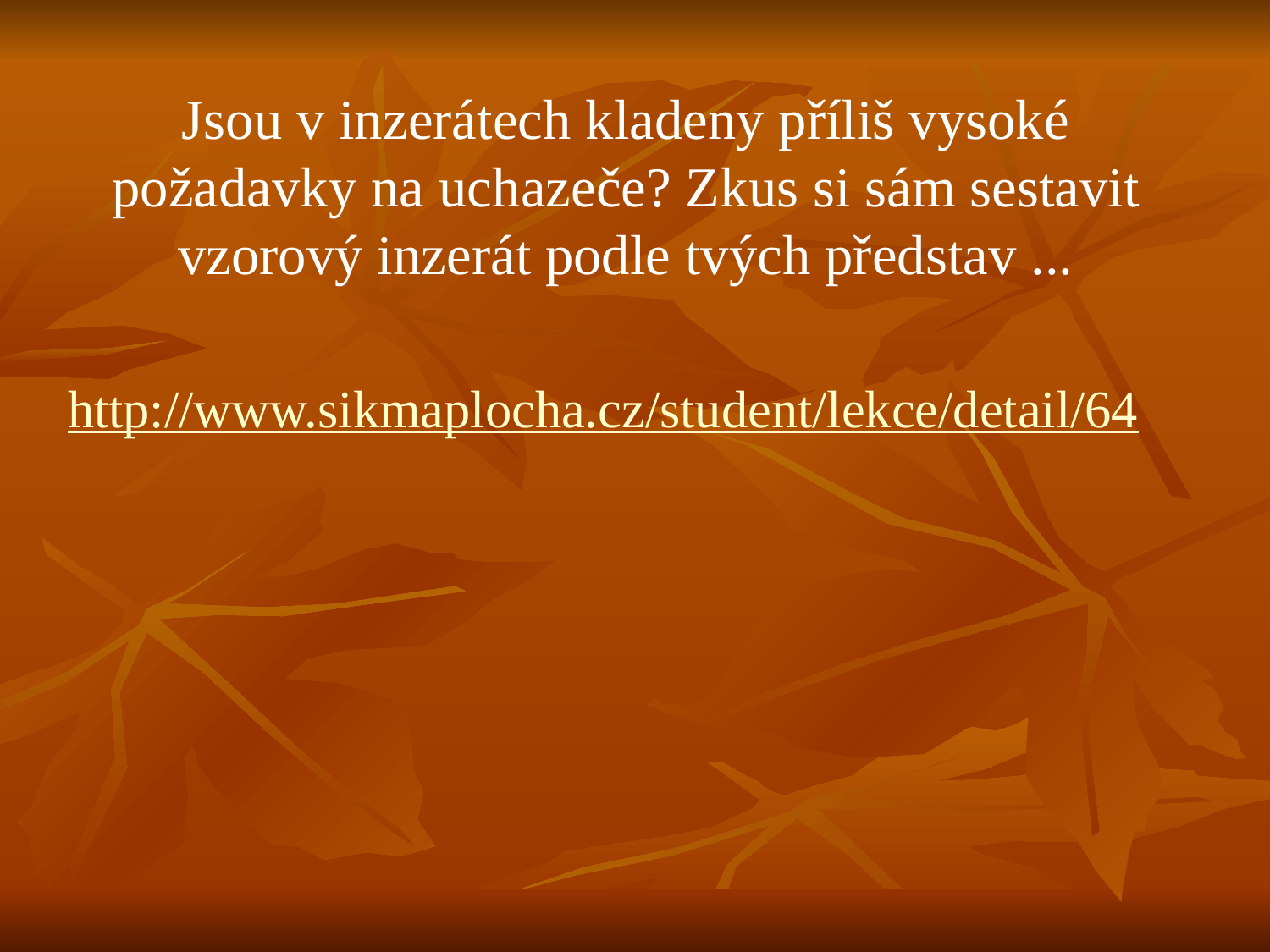

Jsou v inzerátech kladeny příliš vysoké požadavky na uchazeče? Zkus si sám sestavit vzorový inzerát podle tvých představ ...

http://www.sikmaplocha.cz/student/lekce/detail/64